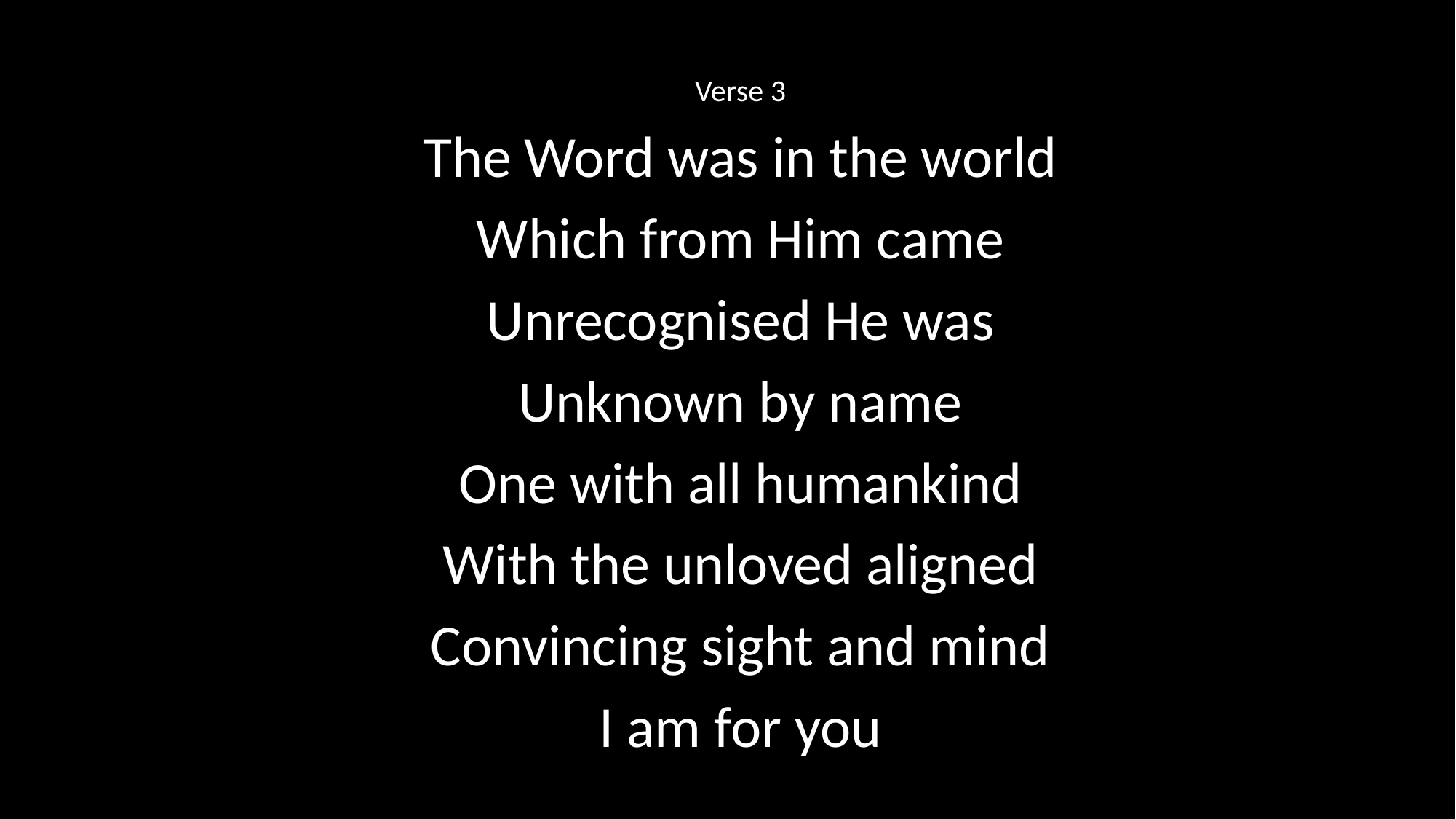

Verse 3
The Word was in the world
Which from Him came
Unrecognised He was
Unknown by name
One with all humankind
With the unloved aligned
Convincing sight and mind
I am for you